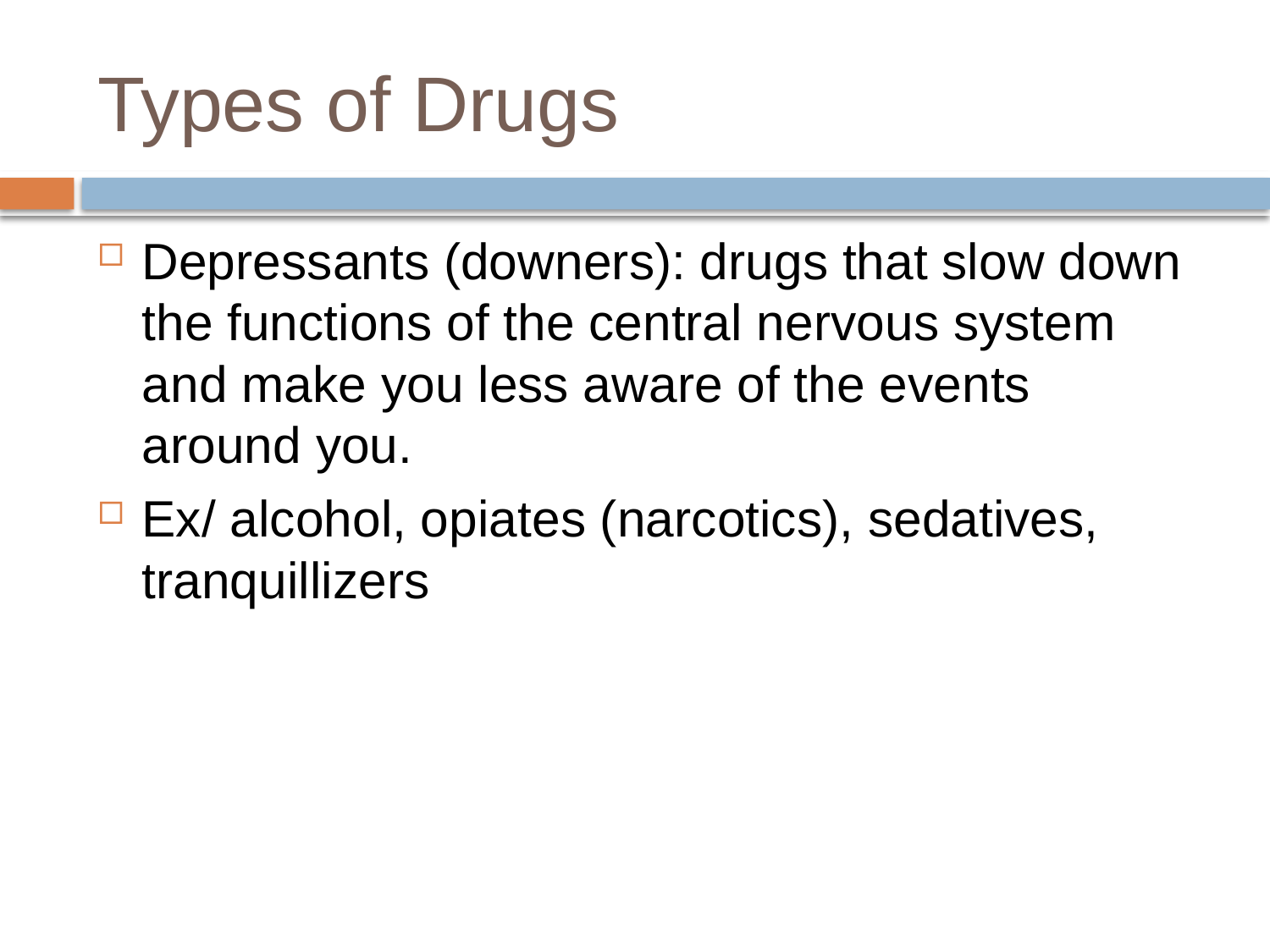

# Types of Drugs
Depressants (downers): drugs that slow down the functions of the central nervous system and make you less aware of the events around you.
Ex/ alcohol, opiates (narcotics), sedatives, tranquillizers